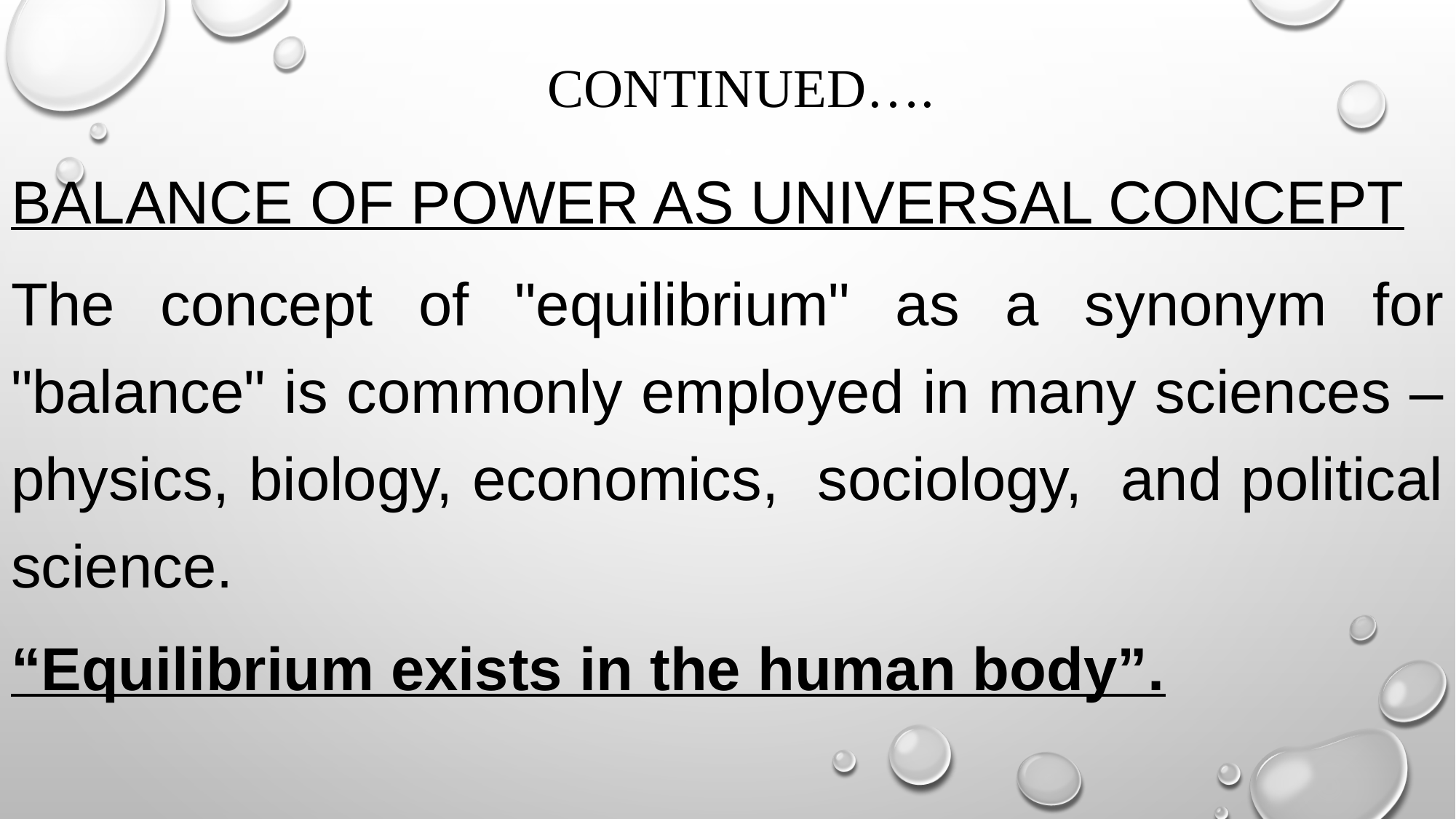

# continued….
BALANCE OF POWER AS UNIVERSAL CONCEPT
The concept of "equilibrium" as a synonym for "balance" is commonly employed in many sciences –physics, biology, economics,  sociology,  and political science.
“Equilibrium exists in the human body”.